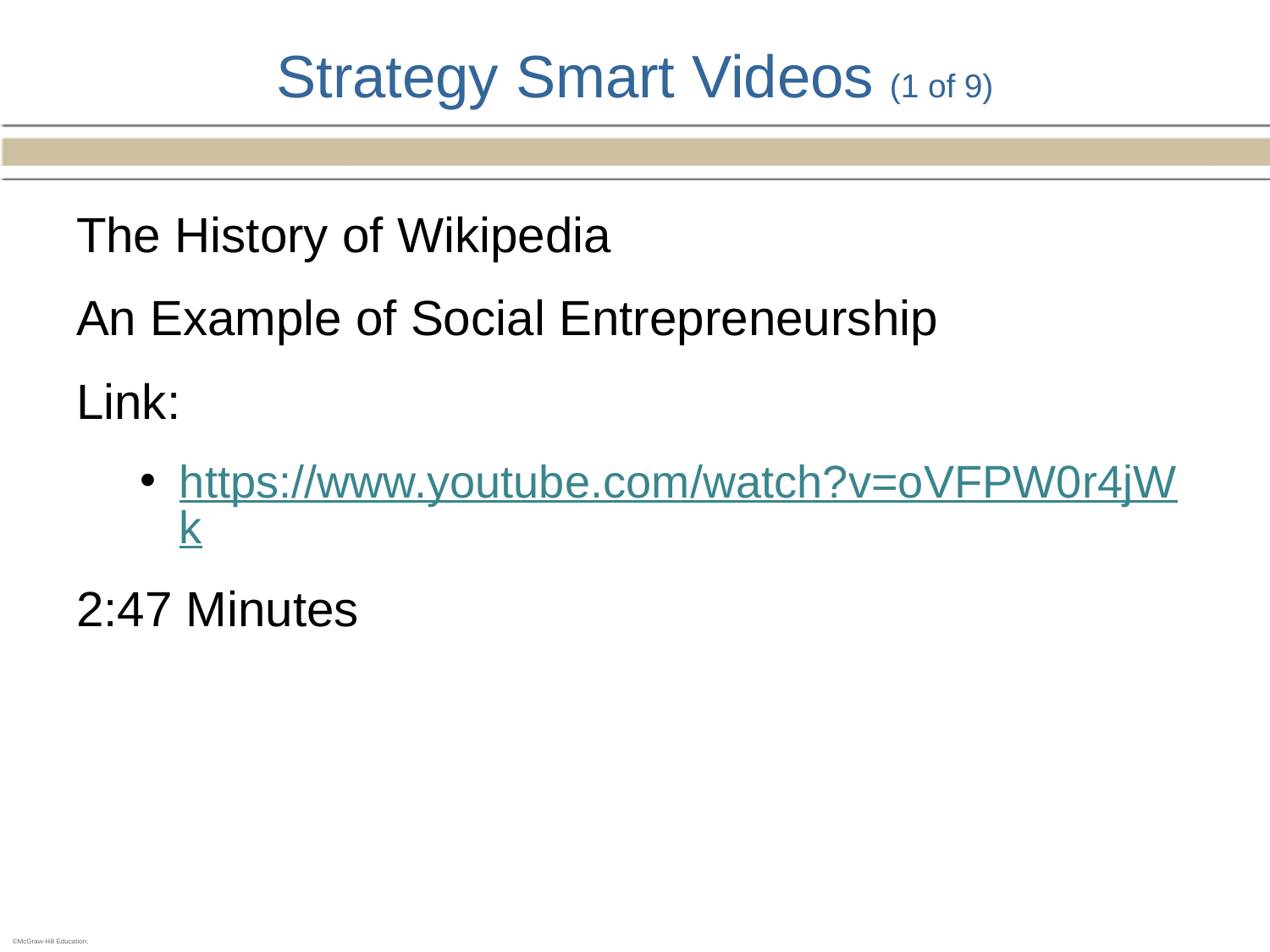

# Strategy Smart Videos (1 of 9)
The History of Wikipedia
An Example of Social Entrepreneurship
Link:
https://www.youtube.com/watch?v=oVFPW0r4jWk
2:47 Minutes